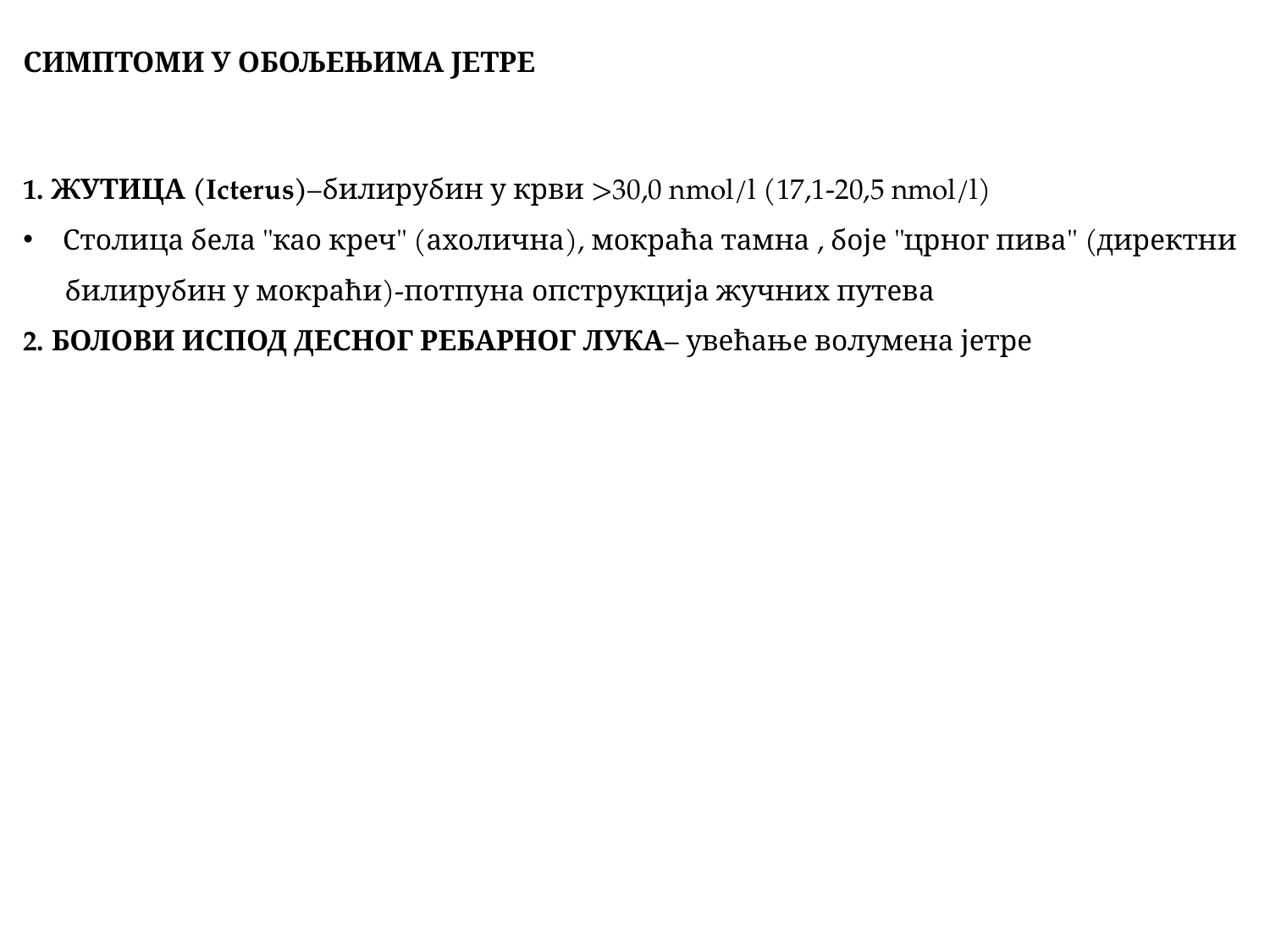

СИМПТОМИ У ОБОЉЕЊИМА ЈЕТРЕ

1. ЖУТИЦА (Icterus)–билирубин у крви >30,0 nmol/l (17,1-20,5 nmol/l)
Столица бела "као креч" (ахолична), мокраћа тамна , боје "црног пива" (директни
      билирубин у мокраћи)-потпуна опструкција жучних путева
2. БОЛОВИ ИСПОД ДЕСНОГ РЕБАРНОГ ЛУКА– увећање волумена јетре